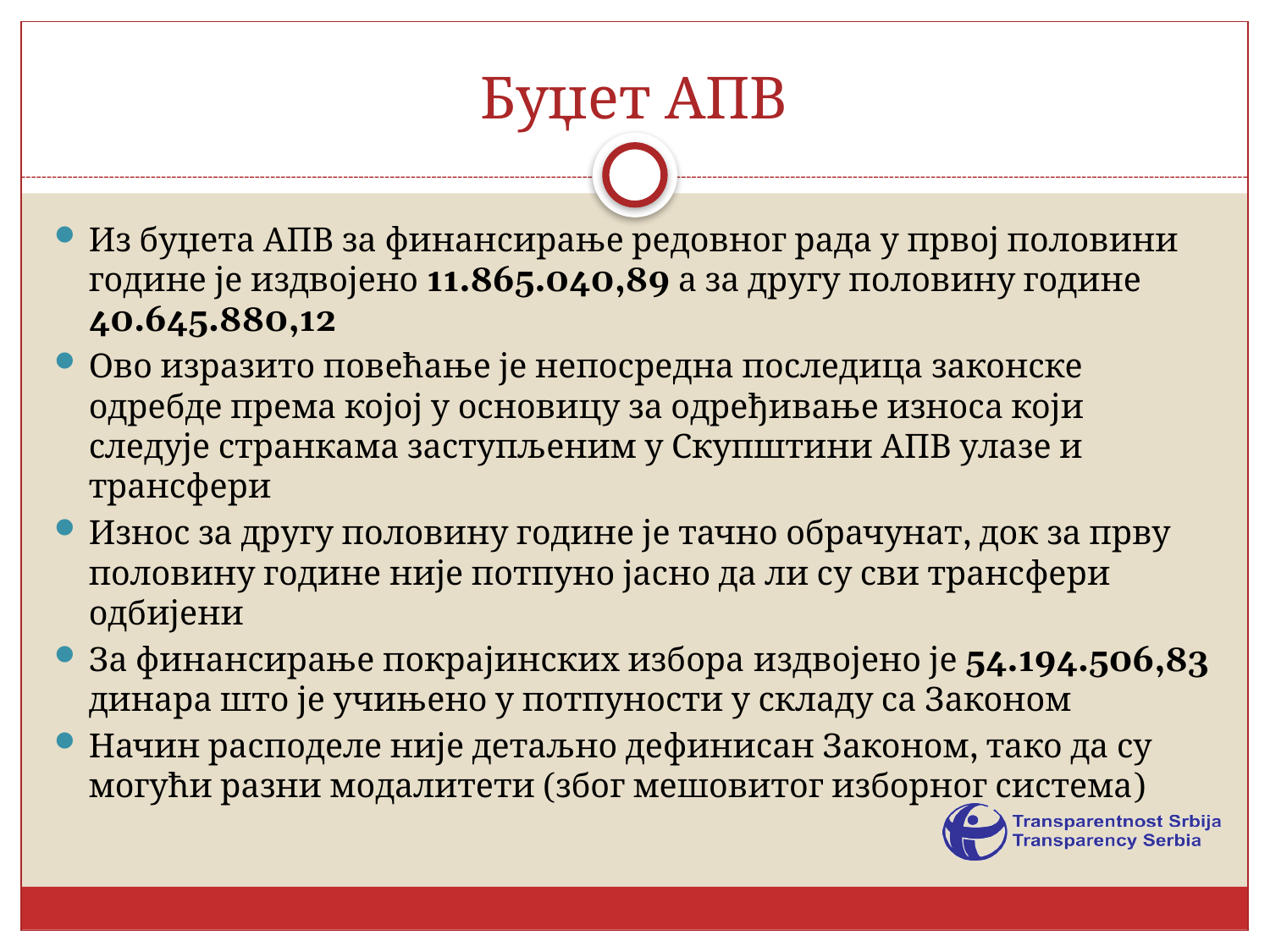

# Буџет АПВ
Из буџета АПВ за финансирање редовног рада у првој половини године је издвојено 11.865.040,89 а за другу половину године 40.645.880,12
Ово изразито повећање је непосредна последица законске одребде према којој у основицу за одређивање износа који следује странкама заступљеним у Скупштини АПВ улазе и трансфери
Износ за другу половину године је тачно обрачунат, док за прву половину године није потпуно јасно да ли су сви трансфери одбијени
За финансирање покрајинских избора издвојено је 54.194.506,83 динара што је учињено у потпуности у складу са Законом
Начин расподеле није детаљно дефинисан Законом, тако да су могући разни модалитети (због мешовитог изборног система)